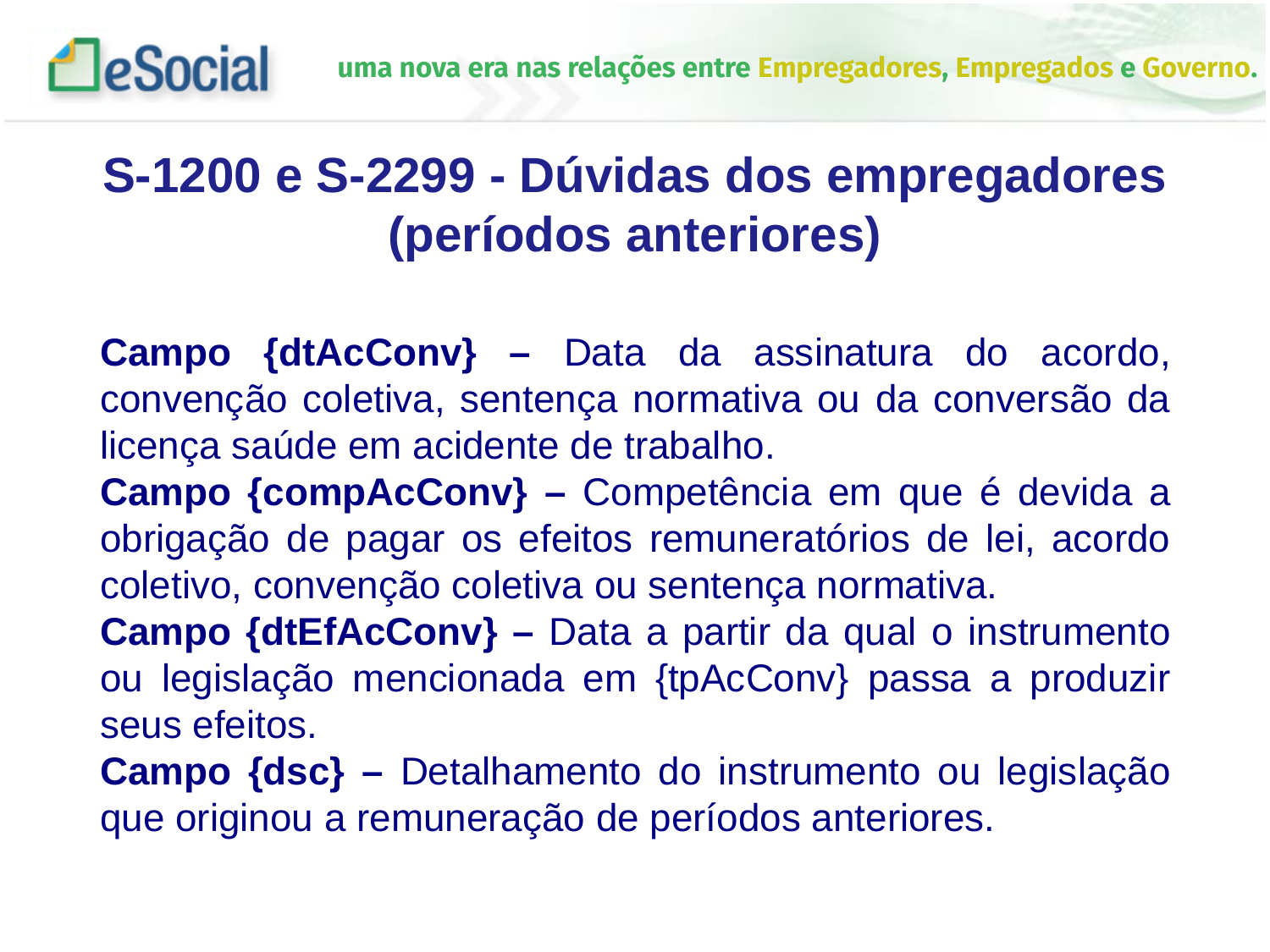

S-1200 e S-2299 - Dúvidas dos empregadores (períodos anteriores)

Campo {dtAcConv} – Data da assinatura do acordo, convenção coletiva, sentença normativa ou da conversão da licença saúde em acidente de trabalho.
Campo {compAcConv} – Competência em que é devida a obrigação de pagar os efeitos remuneratórios de lei, acordo coletivo, convenção coletiva ou sentença normativa.
Campo {dtEfAcConv} – Data a partir da qual o instrumento ou legislação mencionada em {tpAcConv} passa a produzir seus efeitos.
Campo {dsc} – Detalhamento do instrumento ou legislação que originou a remuneração de períodos anteriores.